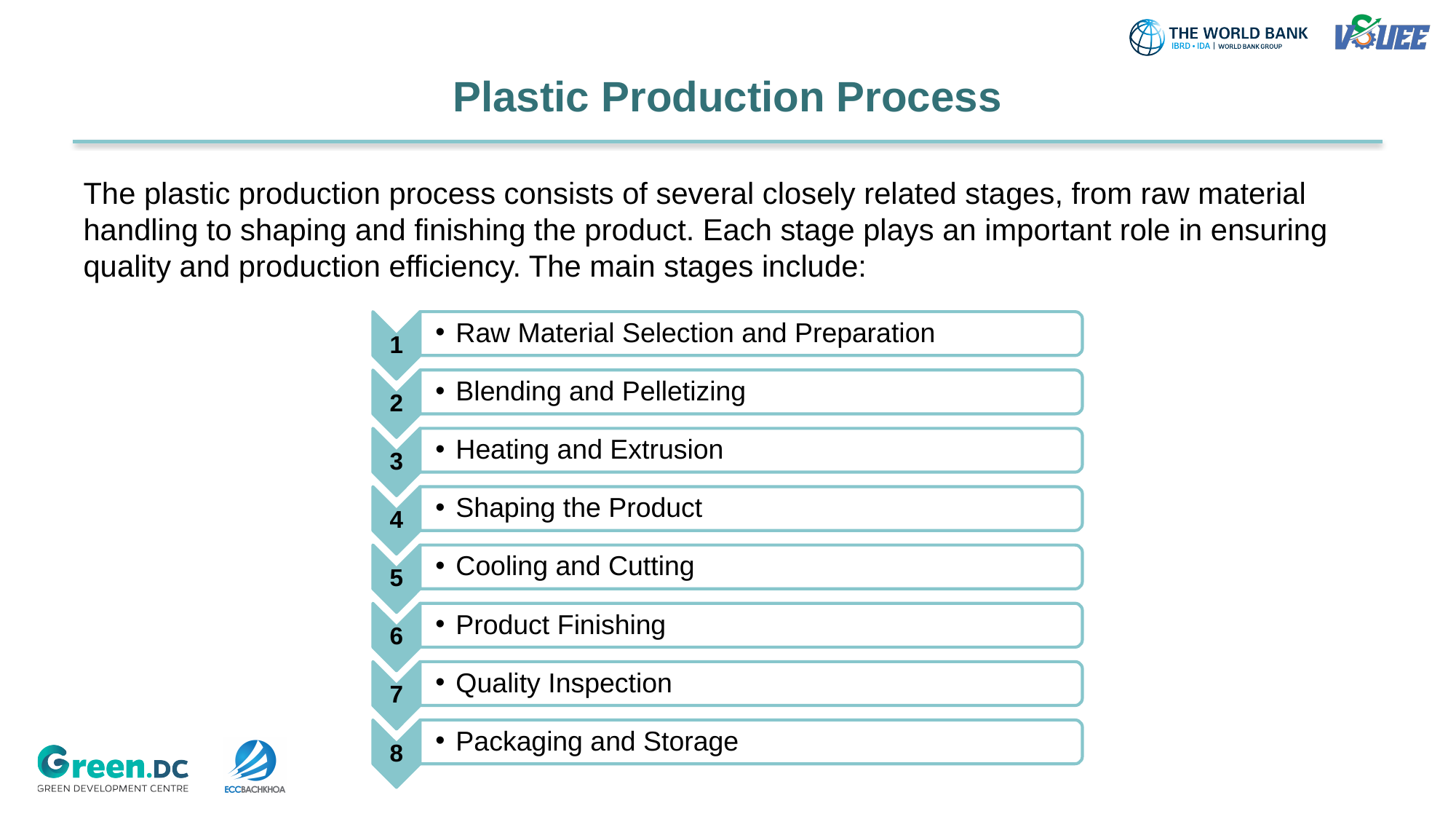

# Plastic Production Process
The plastic production process consists of several closely related stages, from raw material handling to shaping and finishing the product. Each stage plays an important role in ensuring quality and production efficiency. The main stages include:

1
Raw Material Selection and Preparation
2
Blending and Pelletizing
3
Heating and Extrusion
4
Shaping the Product
5
Cooling and Cutting
6
Product Finishing
7
Quality Inspection
8
Packaging and Storage